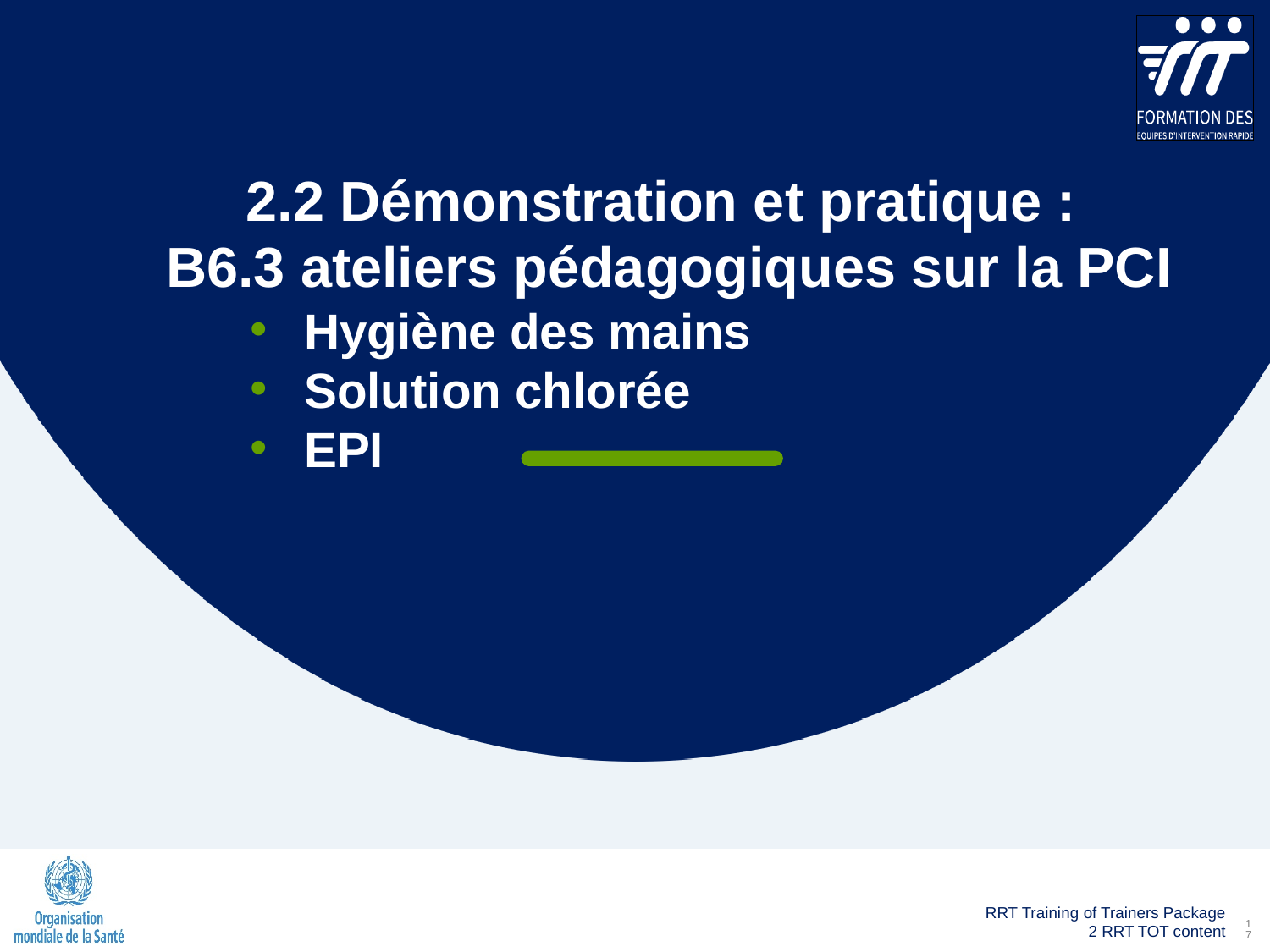

2.2 Démonstration et pratique :
B6.3 ateliers pédagogiques sur la PCI
Hygiène des mains
Solution chlorée
EPI